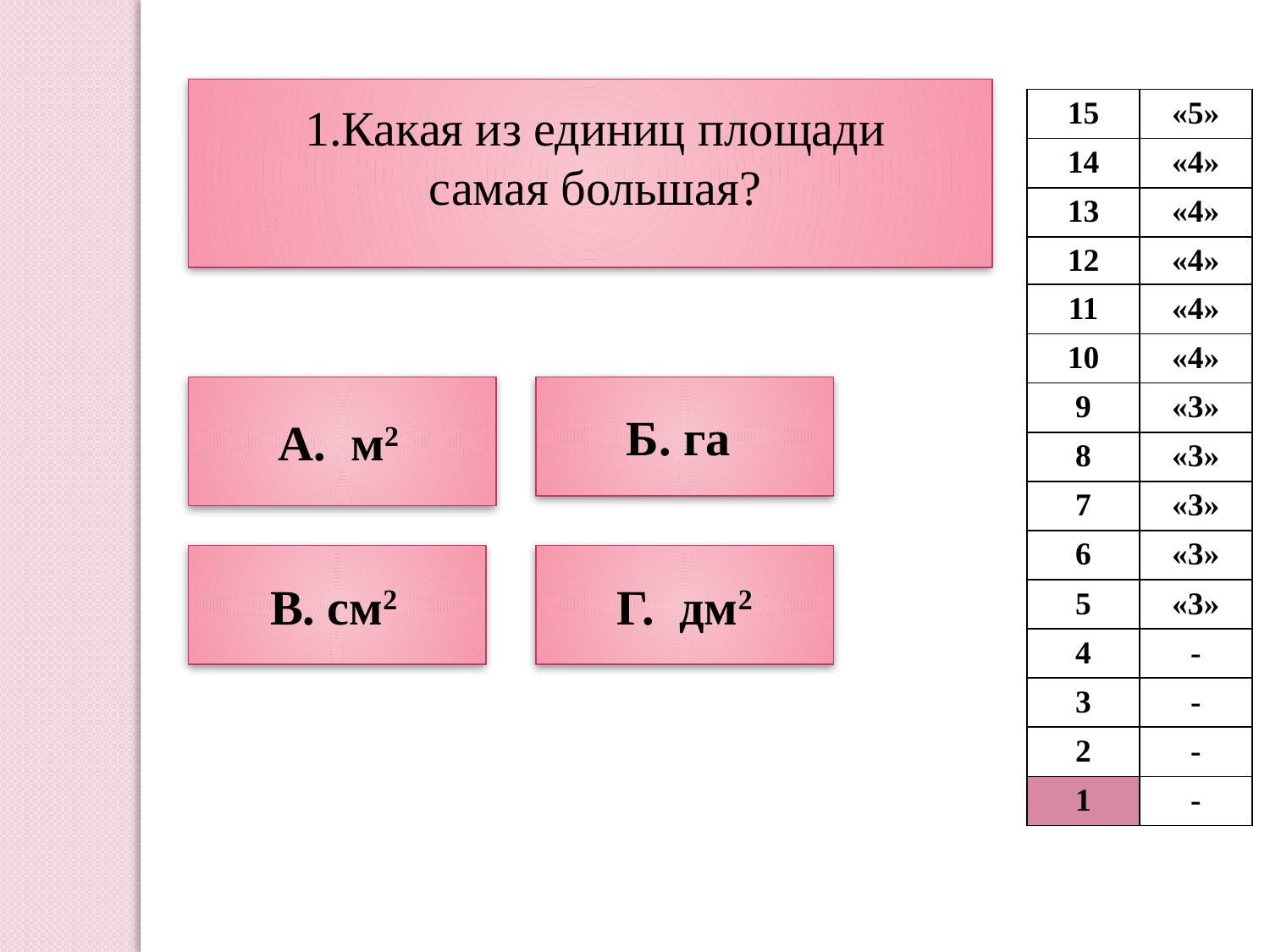

1.Какая из единиц площади самая большая?
| 15 | «5» |
| --- | --- |
| 14 | «4» |
| 13 | «4» |
| 12 | «4» |
| 11 | «4» |
| 10 | «4» |
| 9 | «3» |
| 8 | «3» |
| 7 | «3» |
| 6 | «3» |
| 5 | «3» |
| 4 | - |
| 3 | - |
| 2 | - |
| 1 | - |
А.  м2
Б. га
В. см2
Г.  дм2